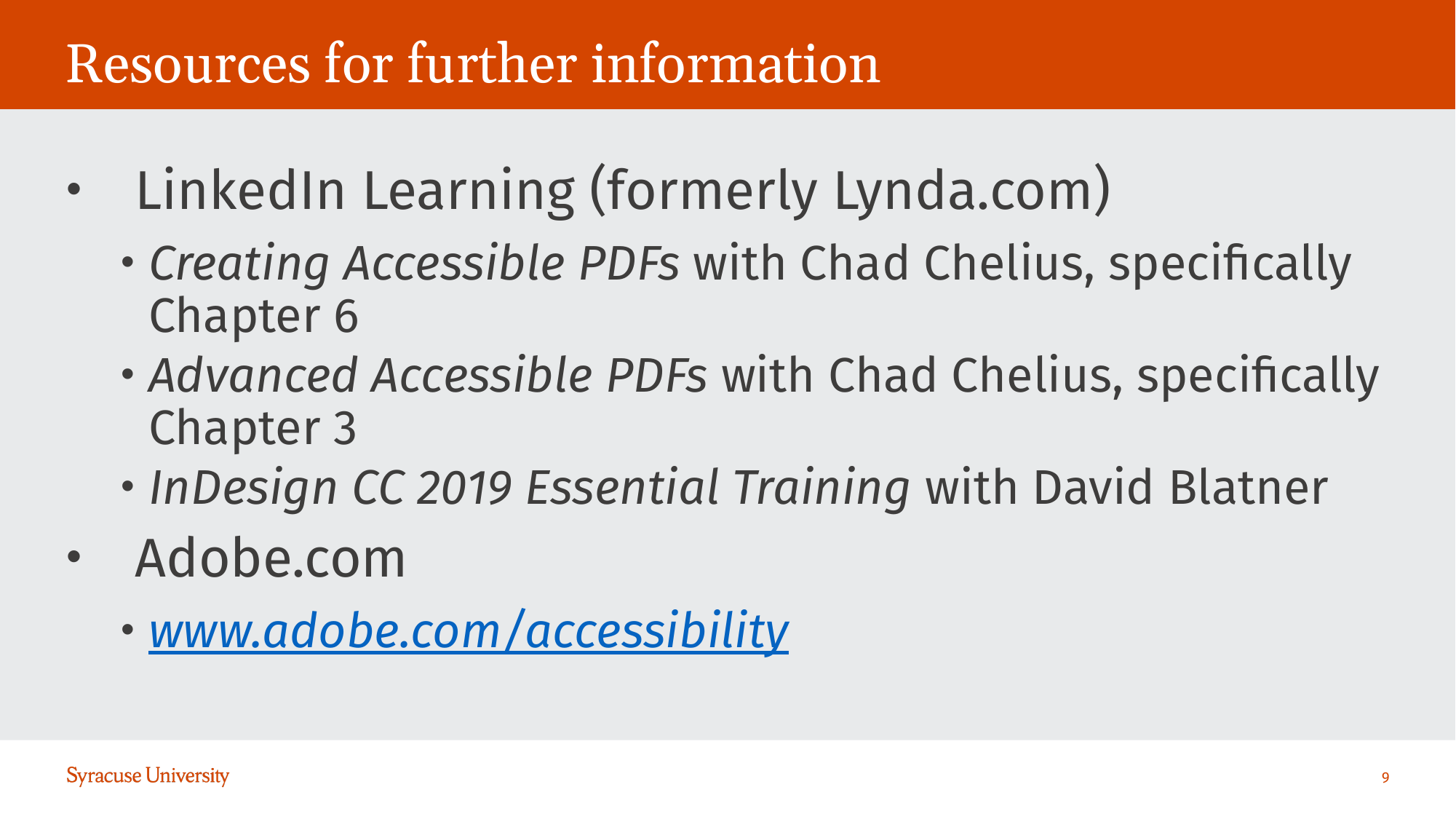

# Resources for further information
LinkedIn Learning (formerly Lynda.com)
Creating Accessible PDFs with Chad Chelius, specifically Chapter 6
Advanced Accessible PDFs with Chad Chelius, specifically Chapter 3
InDesign CC 2019 Essential Training with David Blatner
Adobe.com
www.adobe.com/accessibility
9